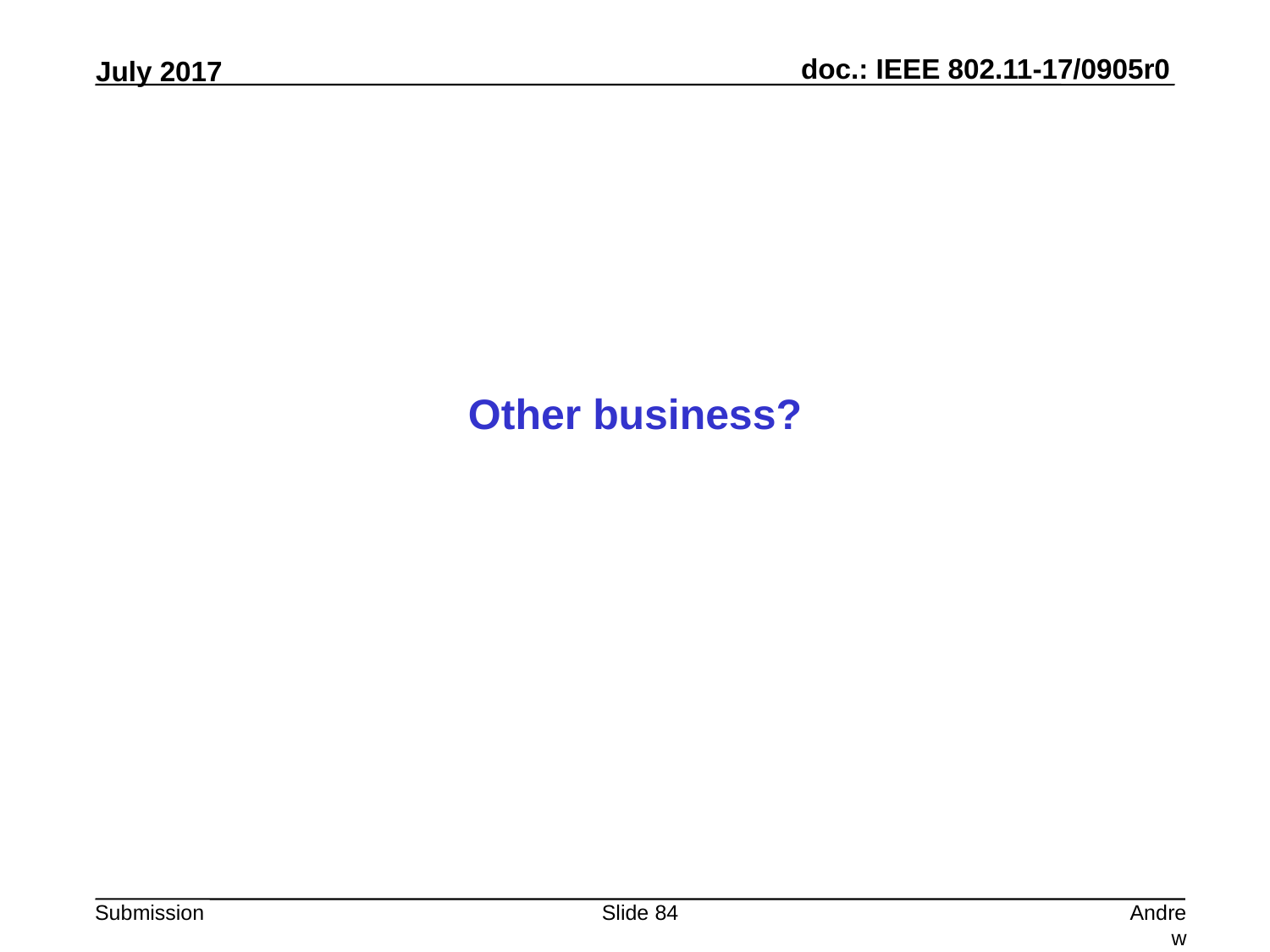

Other business?
Slide 84
Andrew Myles, Cisco